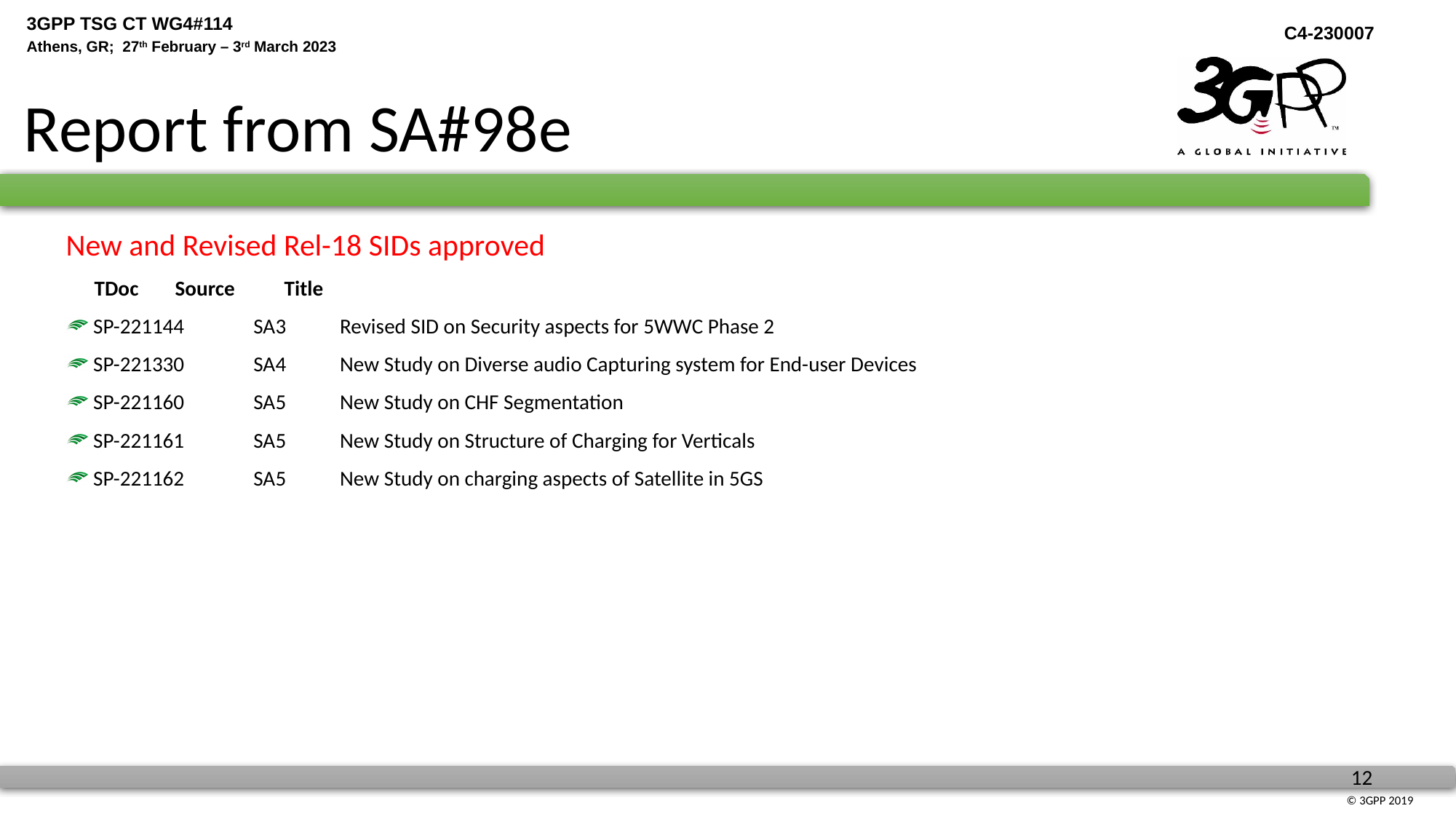

# Report from SA#98e
New and Revised Rel-18 SIDs approved
      TDoc	Source	Title
SP-221144	SA3	Revised SID on Security aspects for 5WWC Phase 2
SP-221330 	SA4	New Study on Diverse audio Capturing system for End-user Devices
SP-221160 	SA5	New Study on CHF Segmentation
SP-221161 	SA5	New Study on Structure of Charging for Verticals
SP-221162 	SA5	New Study on charging aspects of Satellite in 5GS